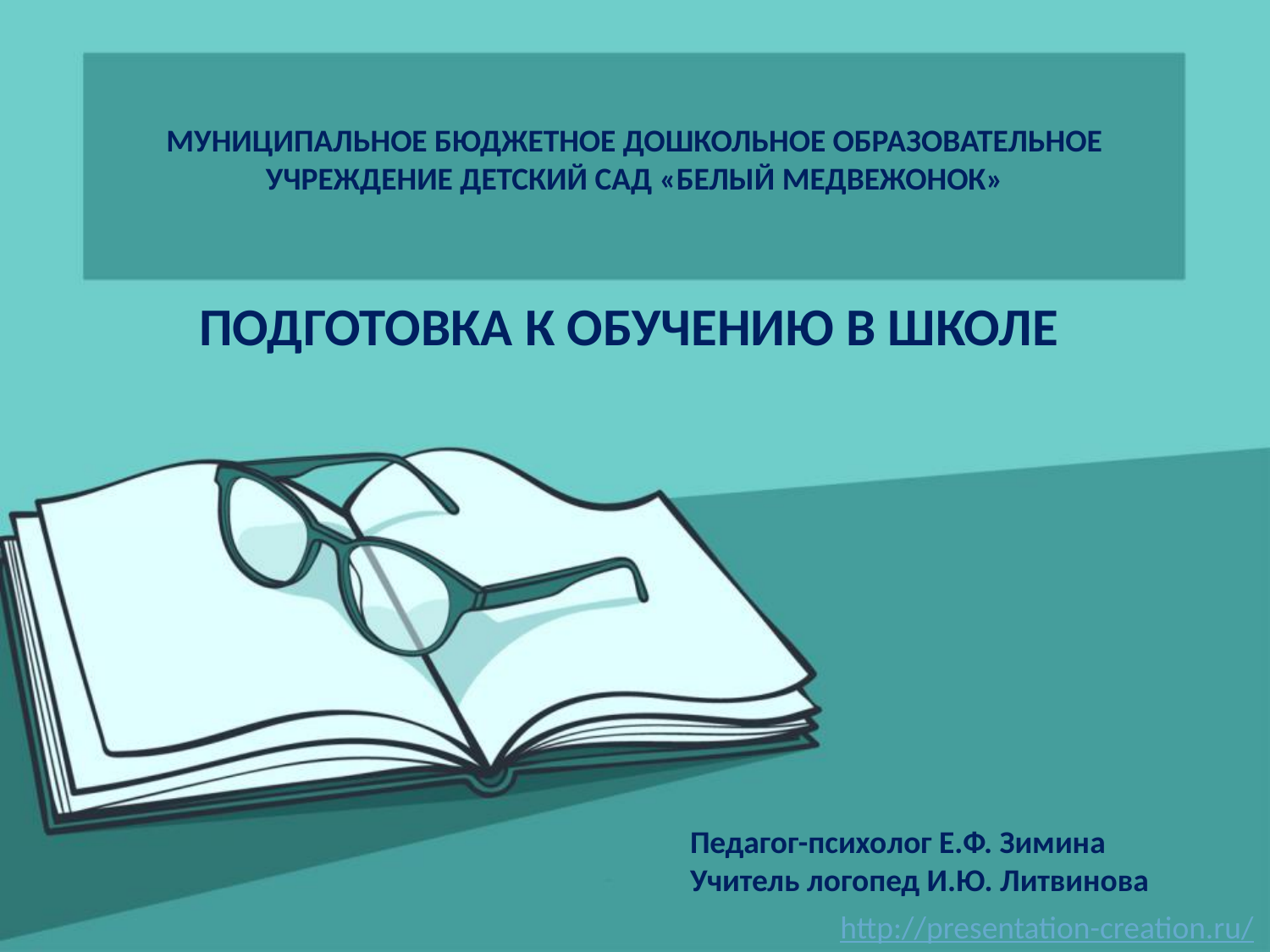

# МУНИЦИПАЛЬНОЕ БЮДЖЕТНОЕ ДОШКОЛЬНОЕ ОБРАЗОВАТЕЛЬНОЕ УЧРЕЖДЕНИЕ ДЕТСКИЙ САД «БЕЛЫЙ МЕДВЕЖОНОК»
ПОДГОТОВКА К ОБУЧЕНИЮ В ШКОЛЕ
Педагог-психолог Е.Ф. Зимина
Учитель логопед И.Ю. Литвинова